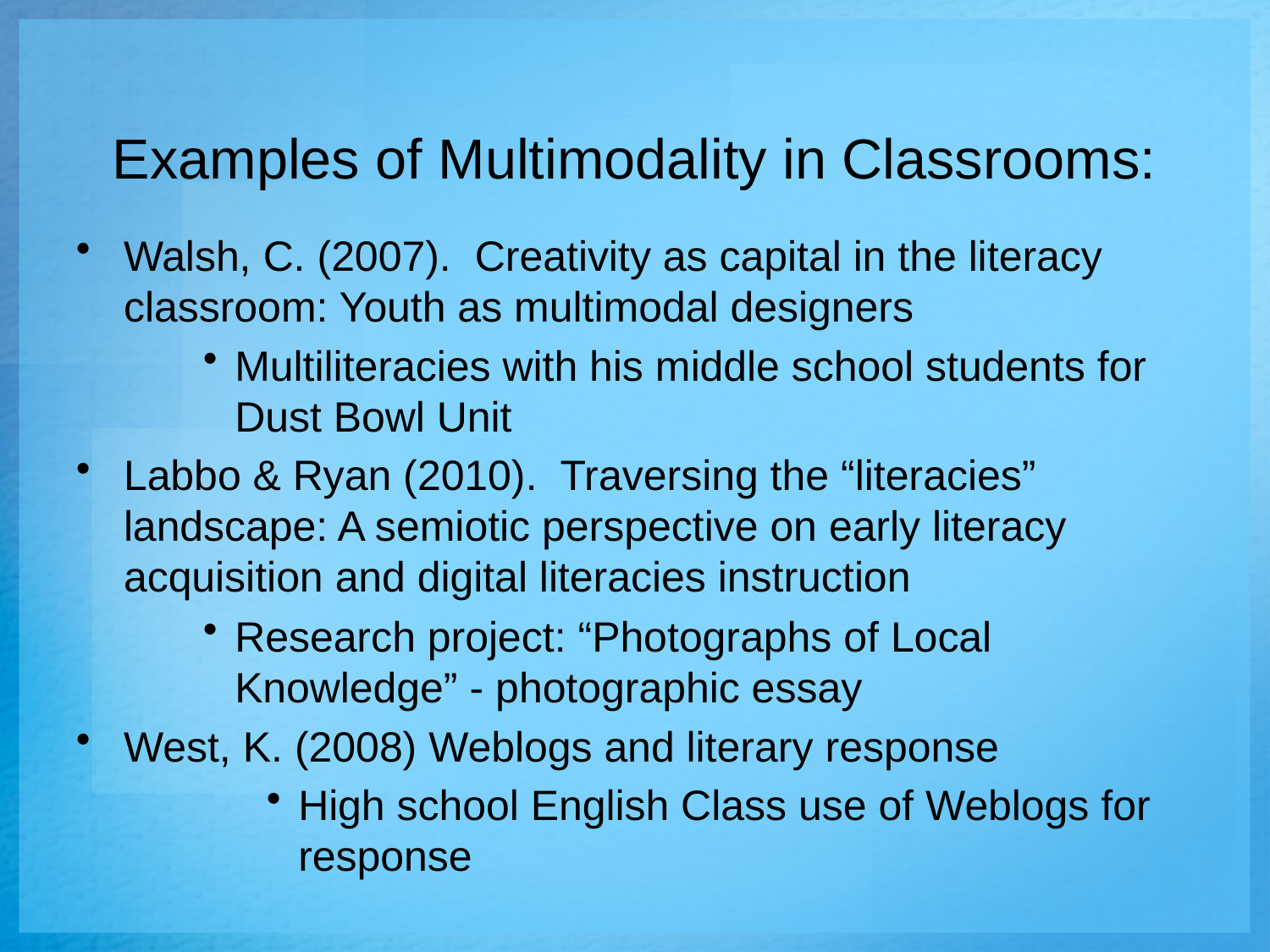

# Examples of Multimodality in Classrooms:
Walsh, C. (2007).  Creativity as capital in the literacy classroom: Youth as multimodal designers
Multiliteracies with his middle school students for Dust Bowl Unit
Labbo & Ryan (2010).  Traversing the “literacies” landscape: A semiotic perspective on early literacy acquisition and digital literacies instruction
Research project: “Photographs of Local Knowledge” - photographic essay
West, K. (2008) Weblogs and literary response
High school English Class use of Weblogs for response